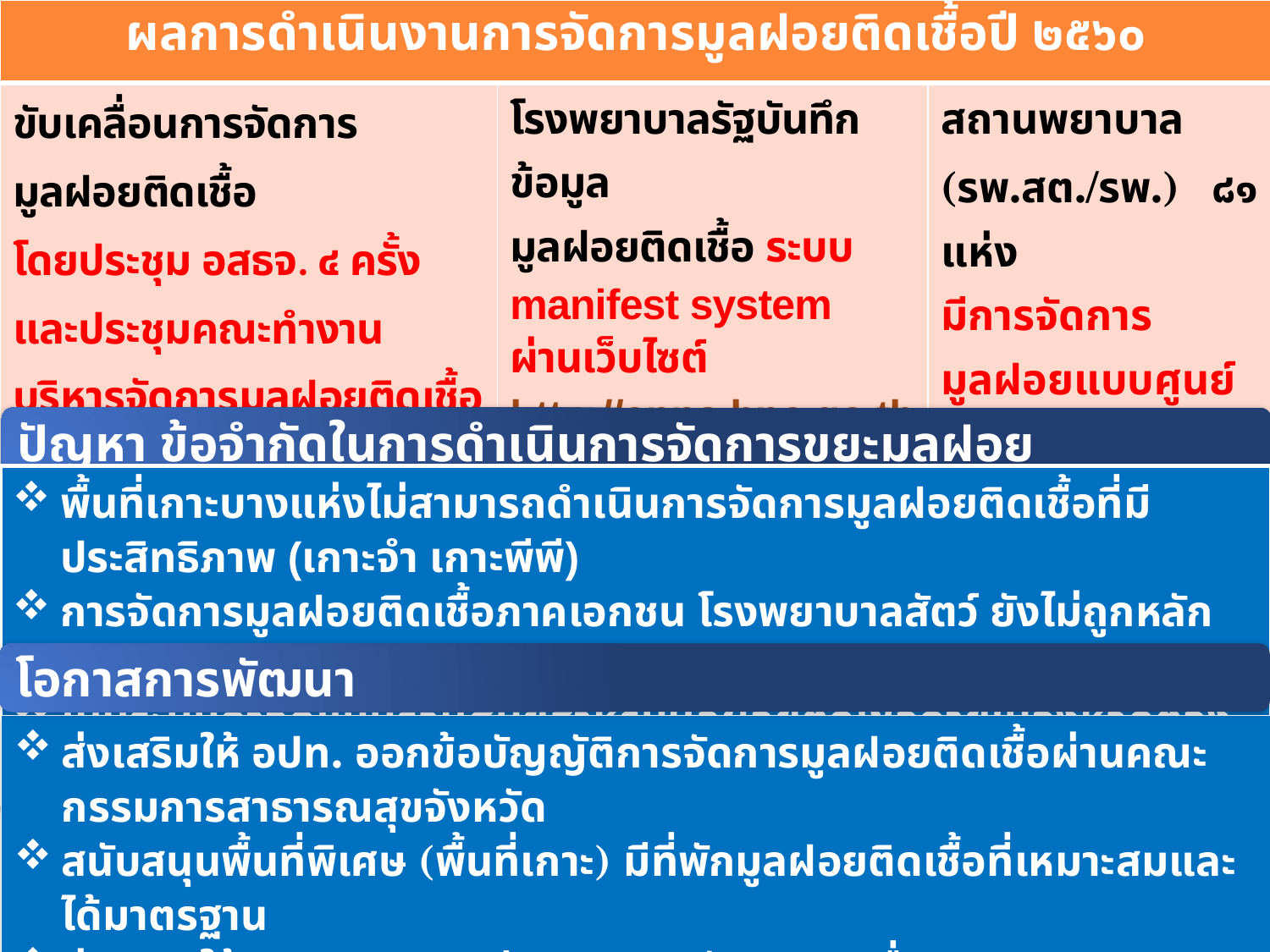

| ผลการดำเนินงานการจัดการมูลฝอยติดเชื้อปี ๒๕๖๐ |  |  |
| --- | --- | --- |
| ขับเคลื่อนการจัดการมูลฝอยติดเชื้อ โดยประชุม อสธจ. ๔ ครั้ง และประชุมคณะทำงานบริหารจัดการมูลฝอยติดเชื้อจังหวัด ๒ ครั้ง | โรงพยาบาลรัฐบันทึกข้อมูล มูลฝอยติดเชื้อ ระบบ manifest system ผ่านเว็บไซต์ http://apps.hpc.go.th/ waste/ ๙ แห่ง คิดเป็นร้อยละ ๑๐๐ | สถานพยาบาล (รพ.สต./รพ.) ๘๑ แห่ง มีการจัดการมูลฝอยแบบศูนย์รวม ๗๙ แห่ง คิดเป็นร้อยละ ๙๗.๕๓ |
ปัญหา ข้อจำกัดในการดำเนินการจัดการขยะมูลฝอย
พื้นที่เกาะบางแห่งไม่สามารถดำเนินการจัดการมูลฝอยติดเชื้อที่มีประสิทธิภาพ (เกาะจำ เกาะพีพี)
การจัดการมูลฝอยติดเชื้อภาคเอกชน โรงพยาบาลสัตว์ ยังไม่ถูกหลักวิชาการ
ไม่มีระบบกำจัดแบบรวมศูนย์สำหรับมูลฝอยติดเชื้อภายในจังหวัดต้องส่งไปกำจัดต่างจังหวัดแทน
โอกาสการพัฒนา
ส่งเสริมให้ อปท. ออกข้อบัญญัติการจัดการมูลฝอยติดเชื้อผ่านคณะกรรมการสาธารณสุขจังหวัด
สนับสนุนพื้นที่พิเศษ (พื้นที่เกาะ) มีที่พักมูลฝอยติดเชื้อที่เหมาะสมและได้มาตรฐาน
ส่งเสริมให้สถานพยาบาลมีกิจกรรม/นวัตกรรม เพื่อลดปริมาณมูลฝอยติดเชื้อ
กำหนดให้มีมาตรการรวบรวมมูลฝอยติดเชื้อจากครัวเรือน/ชุมชนที่ถูกหลักวิชาการ